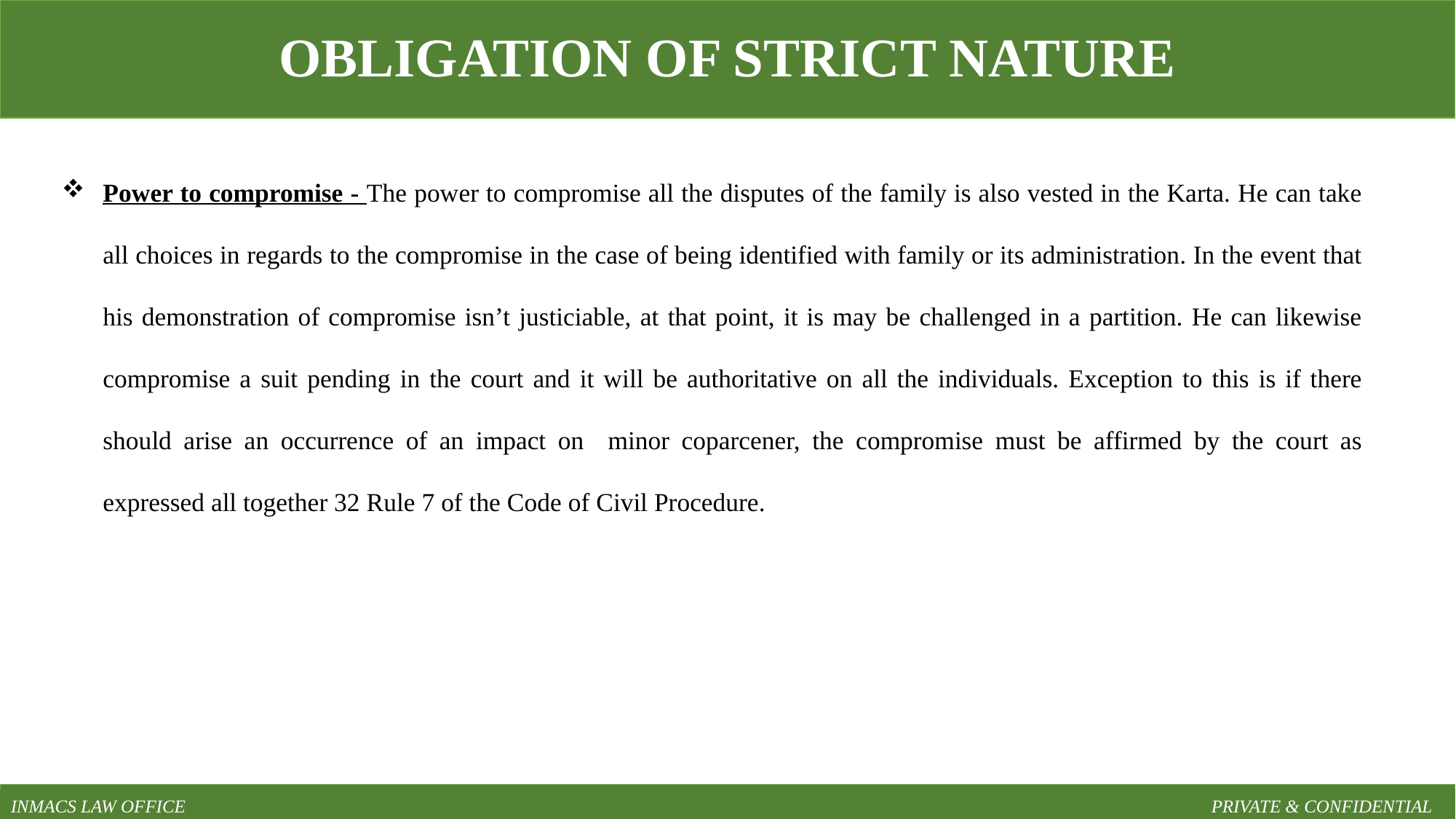

OBLIGATION OF STRICT NATURE
Power to compromise - The power to compromise all the disputes of the family is also vested in the Karta. He can take all choices in regards to the compromise in the case of being identified with family or its administration. In the event that his demonstration of compromise isn’t justiciable, at that point, it is may be challenged in a partition. He can likewise compromise a suit pending in the court and it will be authoritative on all the individuals. Exception to this is if there should arise an occurrence of an impact on  minor coparcener, the compromise must be affirmed by the court as expressed all together 32 Rule 7 of the Code of Civil Procedure.

INMACS LAW OFFICE										PRIVATE & CONFIDENTIAL